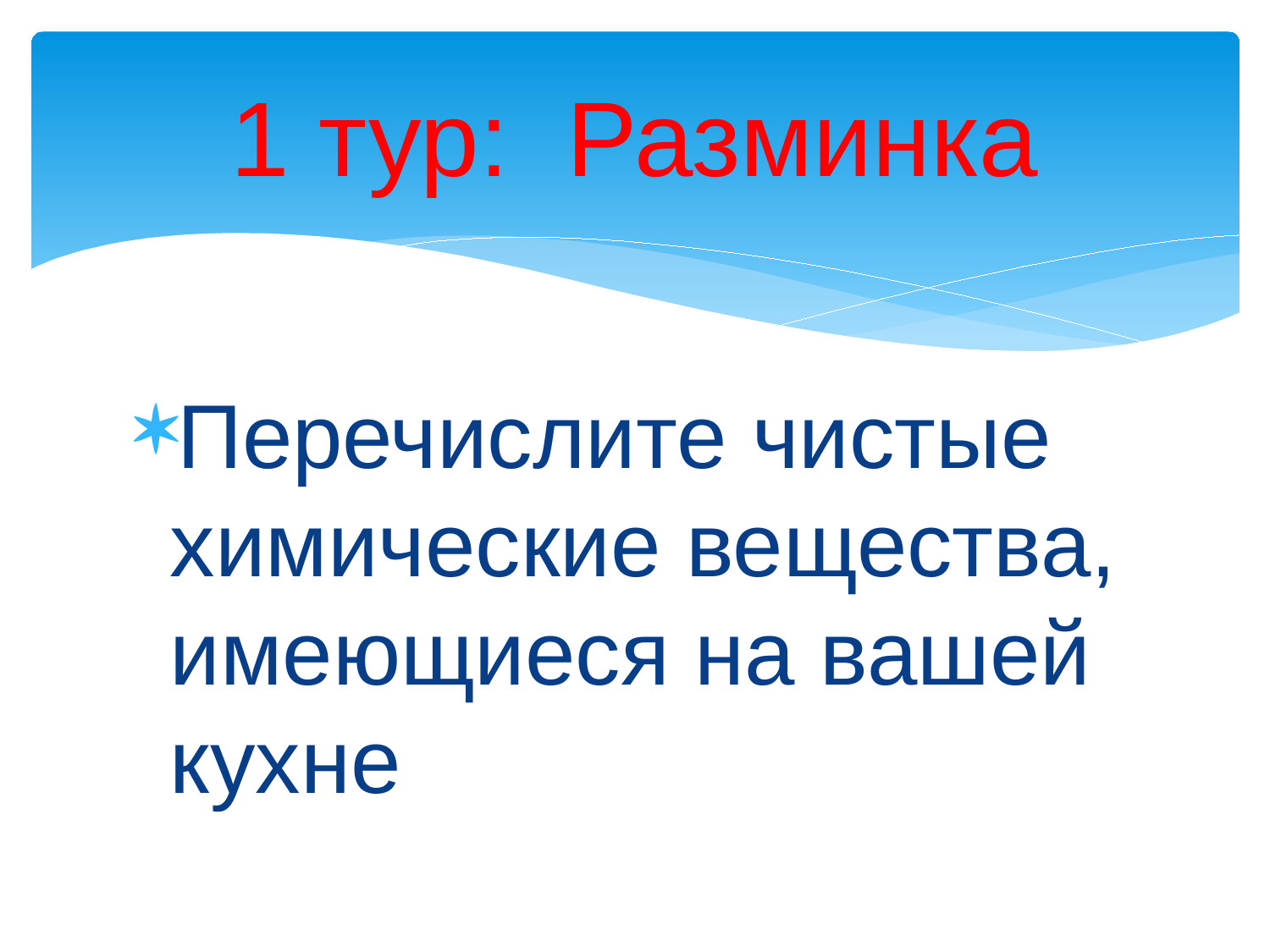

# 1 тур:  Разминка
Перечислите чистые химические вещества, имеющиеся на вашей кухне